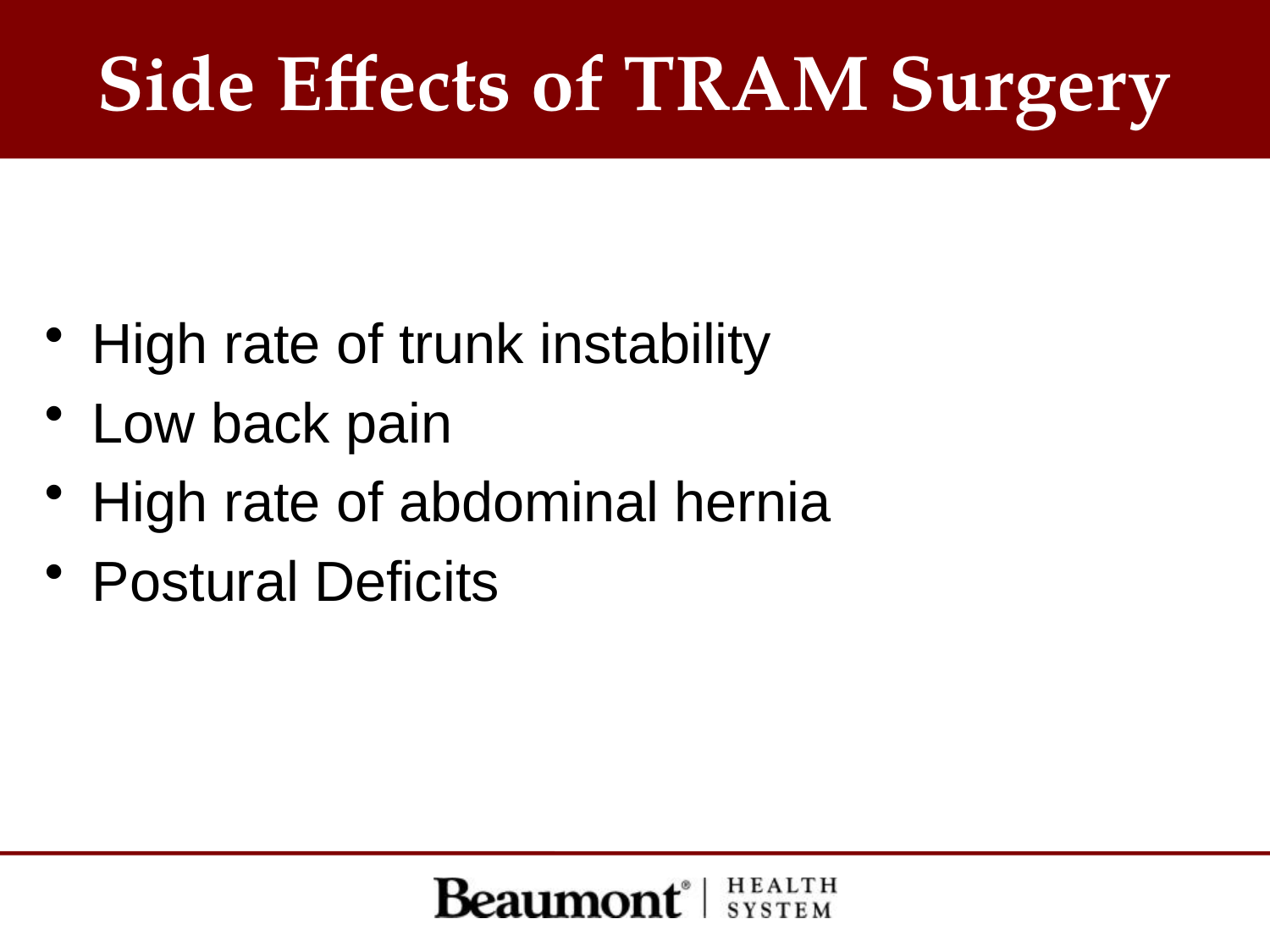

# Side Effects of TRAM Surgery

High rate of trunk instability
Low back pain
High rate of abdominal hernia
Postural Deficits